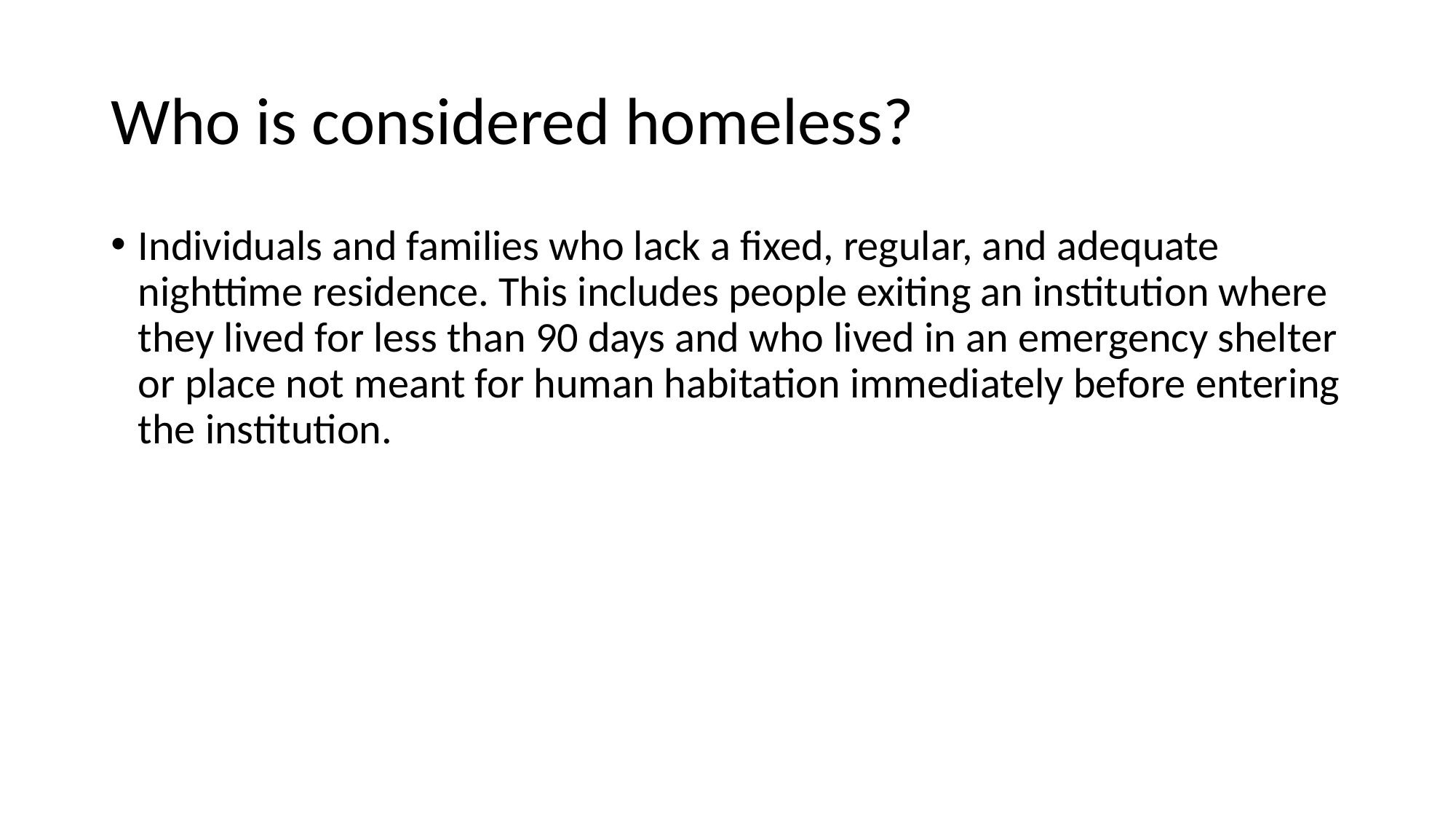

# Who is considered homeless?
Individuals and families who lack a fixed, regular, and adequate nighttime residence. This includes people exiting an institution where they lived for less than 90 days and who lived in an emergency shelter or place not meant for human habitation immediately before entering the institution.